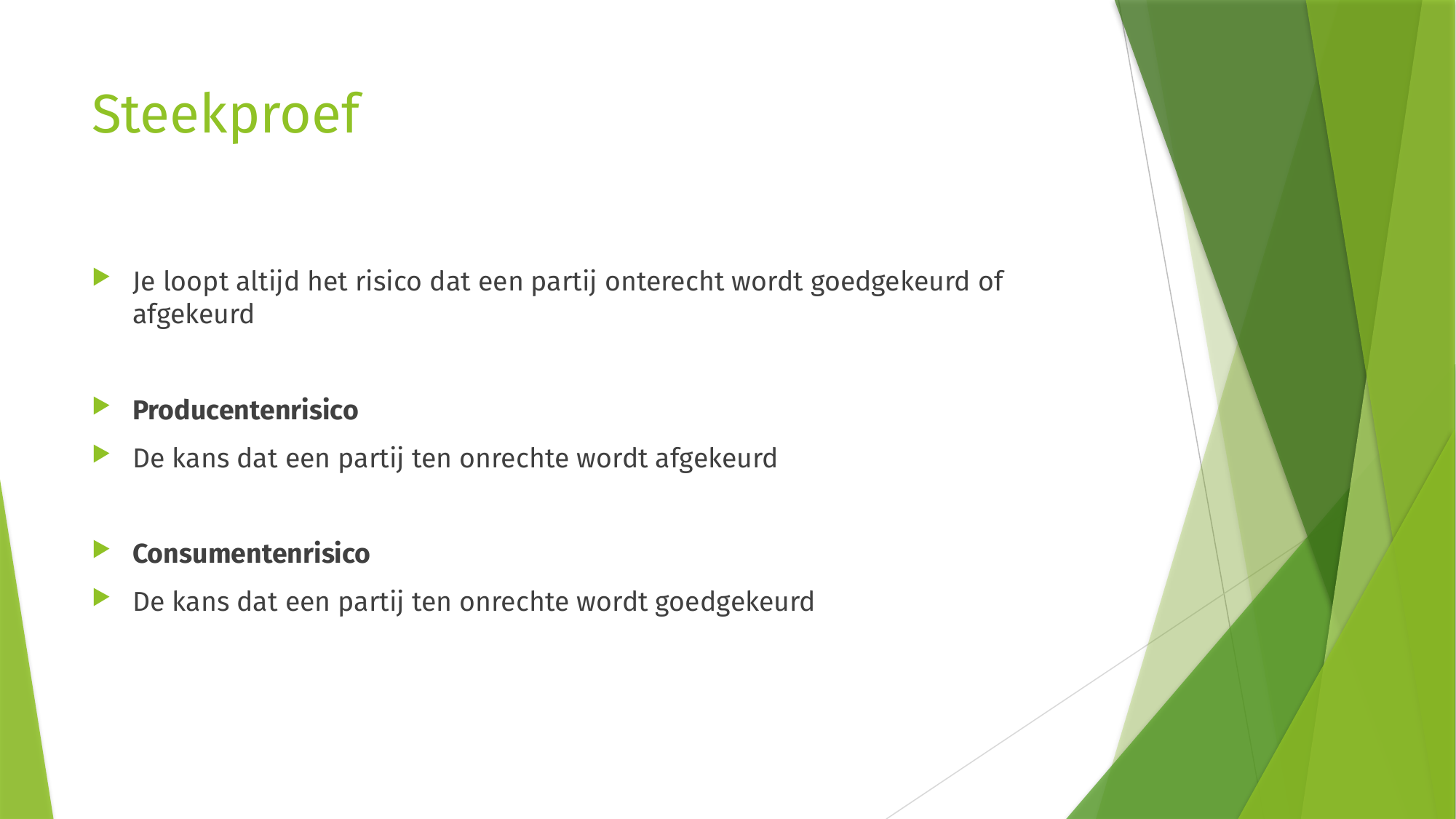

# Steekproef
Je loopt altijd het risico dat een partij onterecht wordt goedgekeurd of afgekeurd

Producentenrisico
De kans dat een partij ten onrechte wordt afgekeurd

Consumentenrisico
De kans dat een partij ten onrechte wordt goedgekeurd